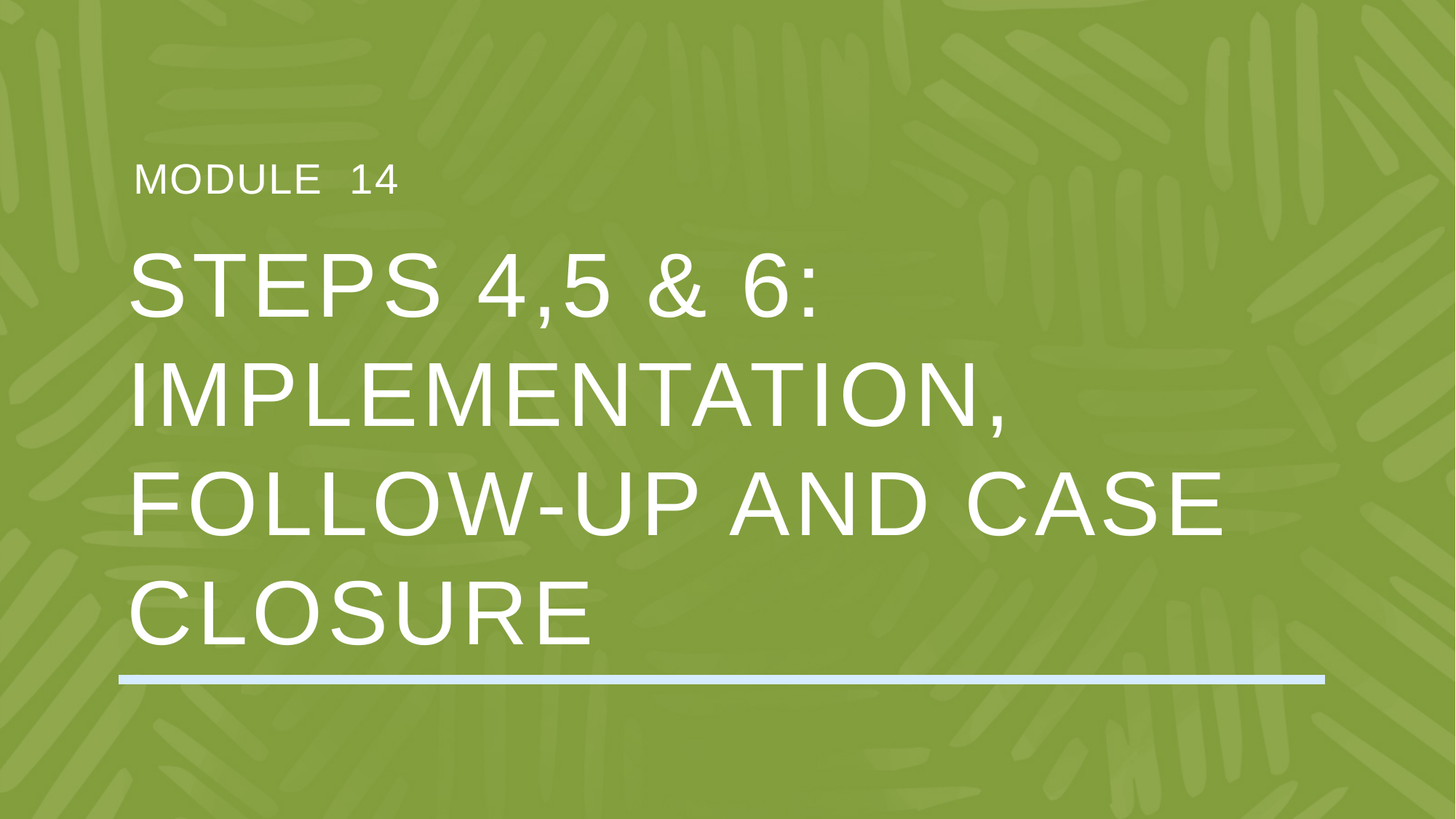

MODULE  14
# STEPS 4,5 & 6: implementation, follow-up and case closure